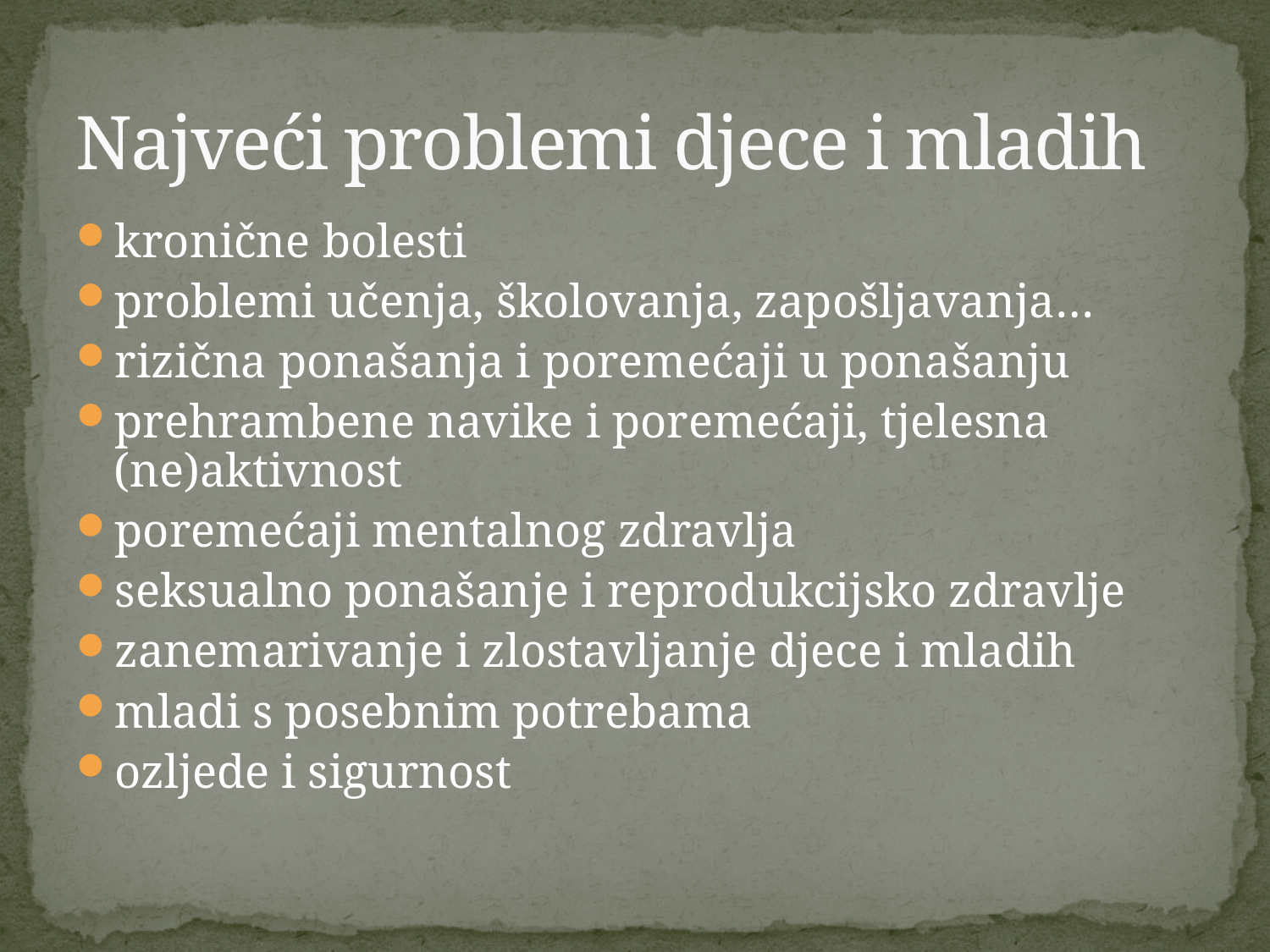

# Najveći problemi djece i mladih
kronične bolesti
problemi učenja, školovanja, zapošljavanja…
rizična ponašanja i poremećaji u ponašanju
prehrambene navike i poremećaji, tjelesna (ne)aktivnost
poremećaji mentalnog zdravlja
seksualno ponašanje i reprodukcijsko zdravlje
zanemarivanje i zlostavljanje djece i mladih
mladi s posebnim potrebama
ozljede i sigurnost